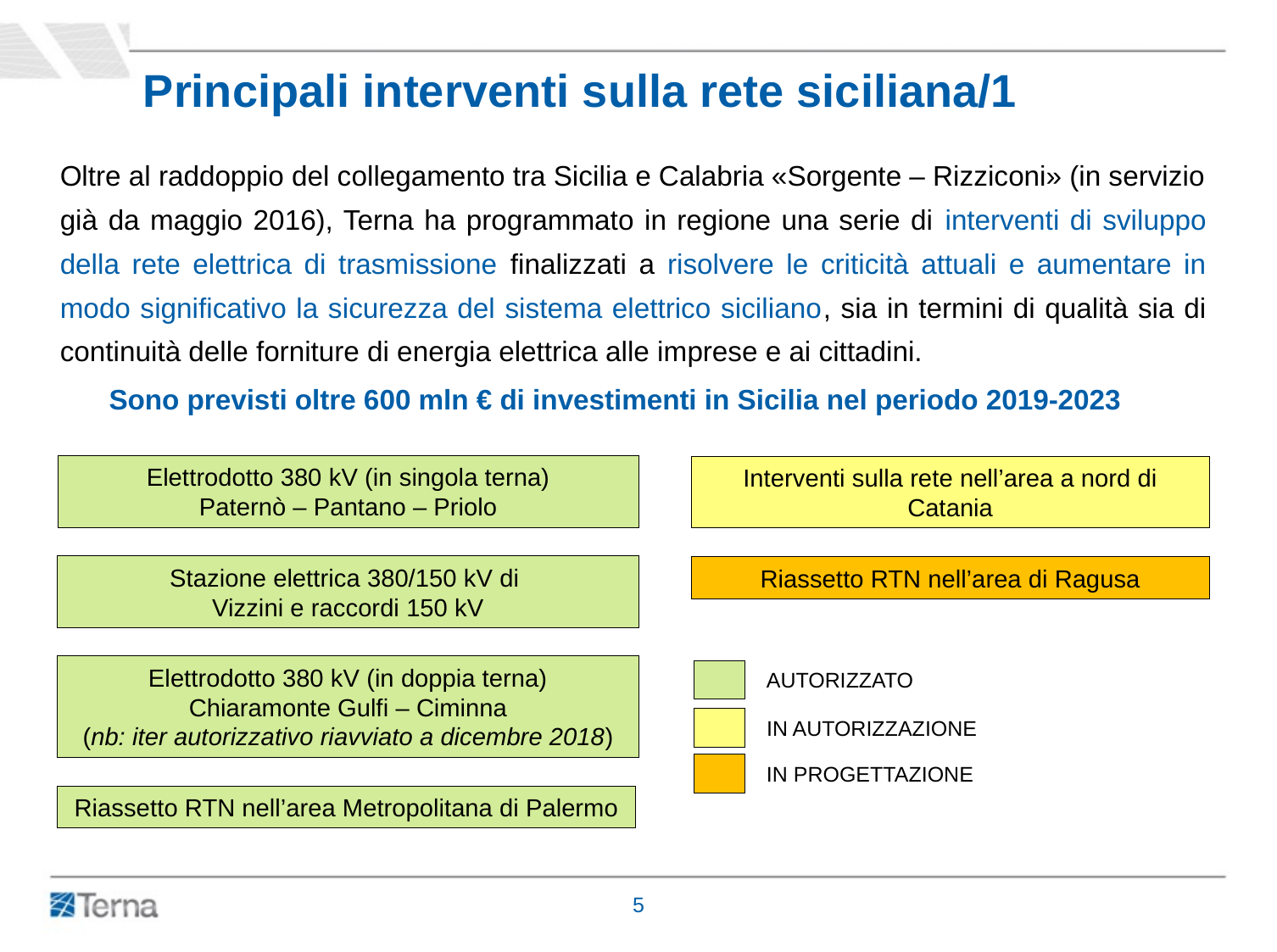

Principali interventi sulla rete siciliana/1
Oltre al raddoppio del collegamento tra Sicilia e Calabria «Sorgente – Rizziconi» (in servizio già da maggio 2016), Terna ha programmato in regione una serie di interventi di sviluppo della rete elettrica di trasmissione finalizzati a risolvere le criticità attuali e aumentare in modo significativo la sicurezza del sistema elettrico siciliano, sia in termini di qualità sia di continuità delle forniture di energia elettrica alle imprese e ai cittadini.
Sono previsti oltre 600 mln € di investimenti in Sicilia nel periodo 2019-2023
Elettrodotto 380 kV (in singola terna)
Paternò – Pantano – Priolo
Interventi sulla rete nell’area a nord di Catania
Stazione elettrica 380/150 kV di
Vizzini e raccordi 150 kV
Riassetto RTN nell’area di Ragusa
Elettrodotto 380 kV (in doppia terna)
Chiaramonte Gulfi – Ciminna
(nb: iter autorizzativo riavviato a dicembre 2018)

AUTORIZZATO

IN AUTORIZZAZIONE

IN PROGETTAZIONE
Riassetto RTN nell’area Metropolitana di Palermo
5